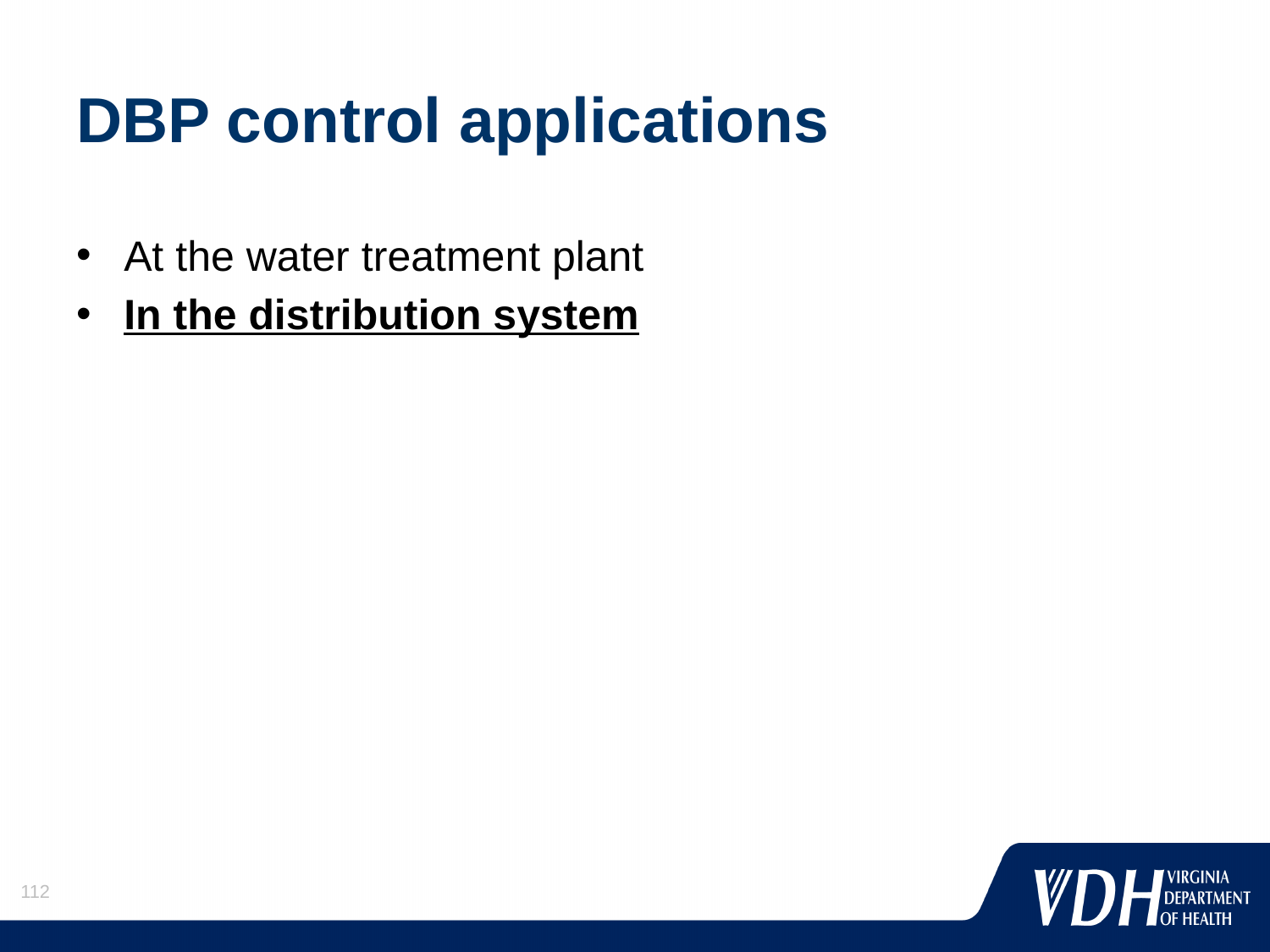

# DBP control applications
At the water treatment plant
In the distribution system

112